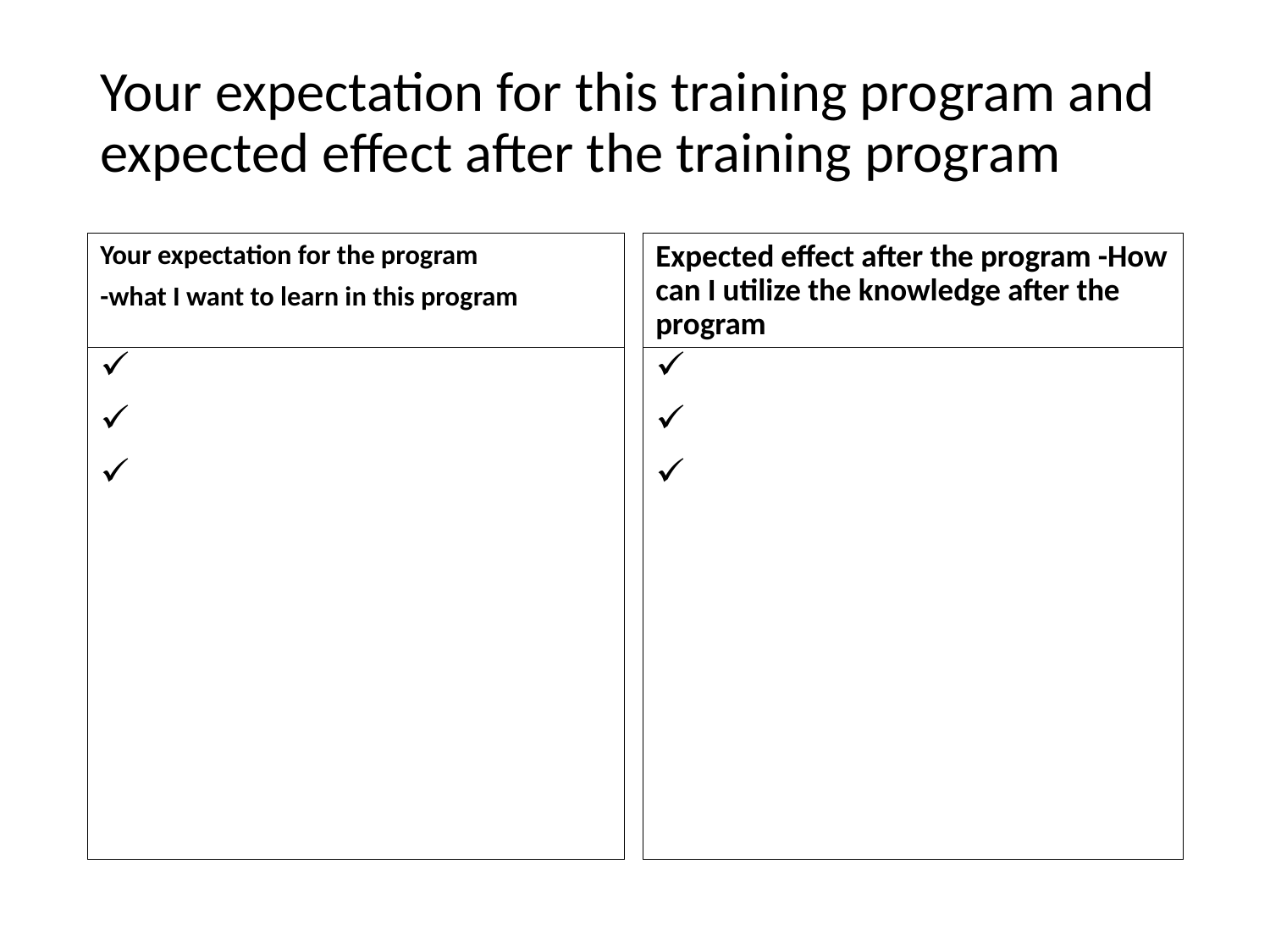

# Your expectation for this training program and expected effect after the training program
Your expectation for the program
-what I want to learn in this program
Expected effect after the program -How can I utilize the knowledge after the program